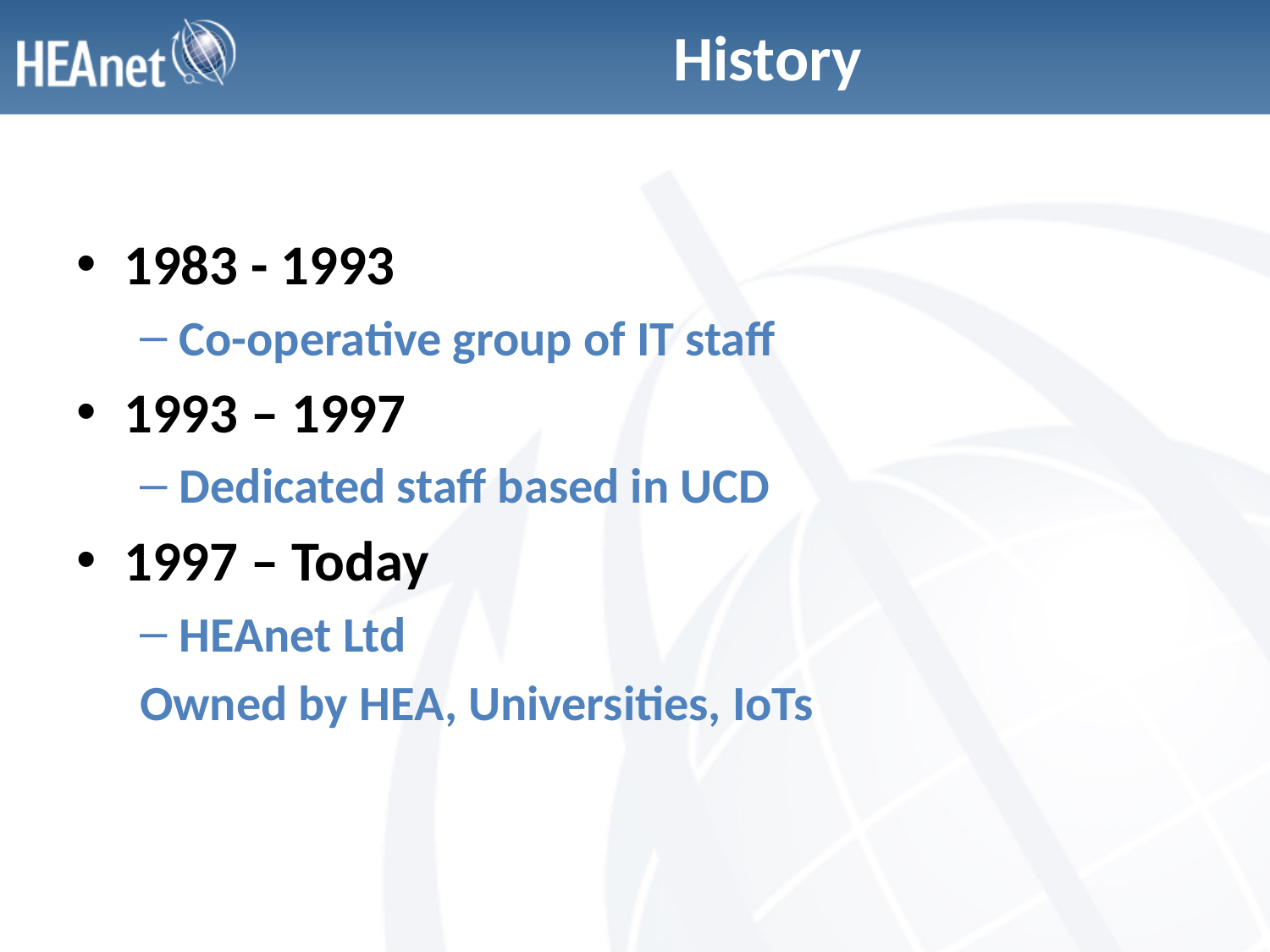

# History
1983 - 1993
Co-operative group of IT staff
1993 – 1997
Dedicated staff based in UCD
1997 – Today
HEAnet Ltd
Owned by HEA, Universities, IoTs